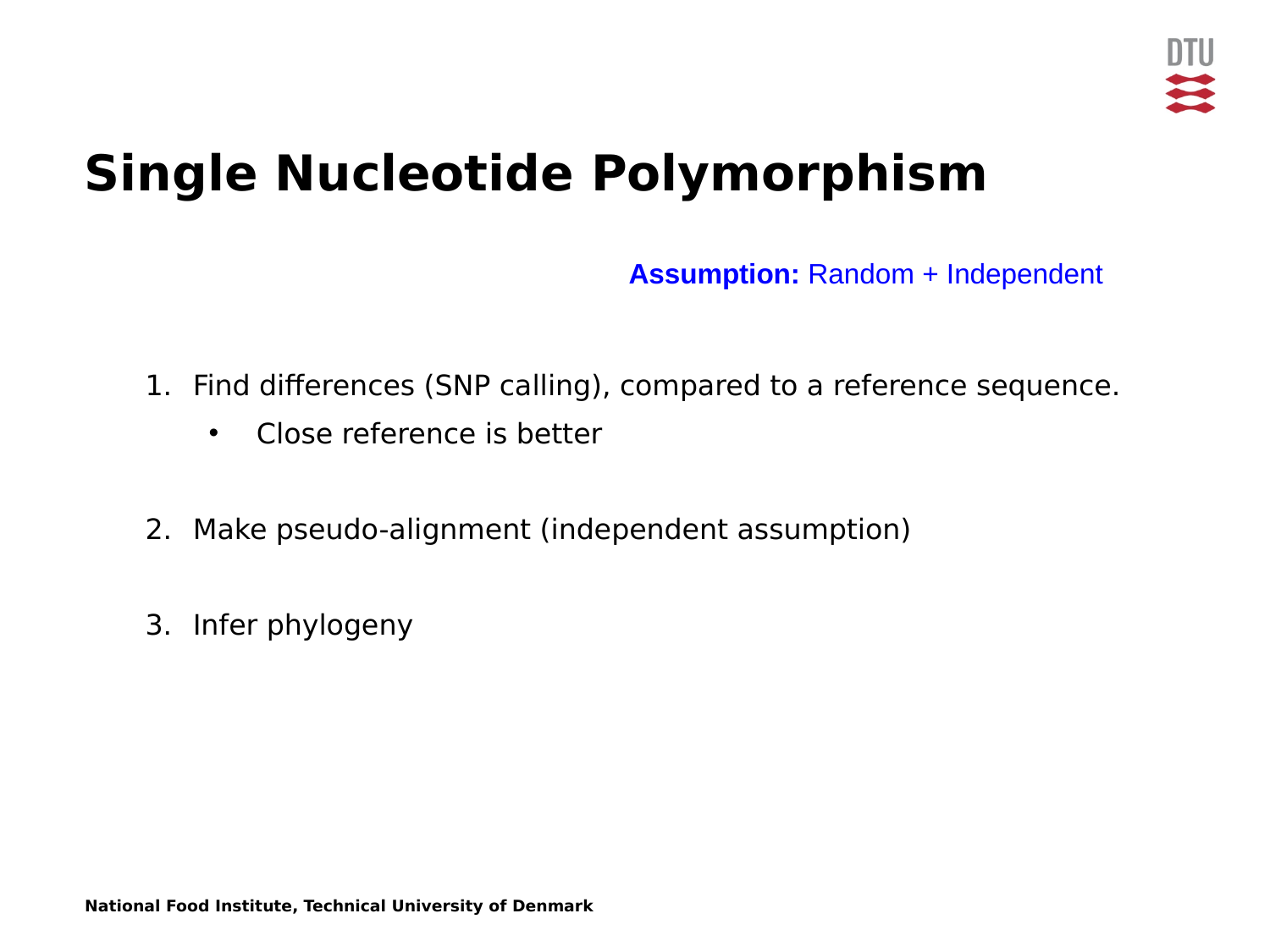

# Single Nucleotide Polymorphism
Assumption: Random + Independent
Find differences (SNP calling), compared to a reference sequence.
Close reference is better

Make pseudo-alignment (independent assumption)

Infer phylogeny